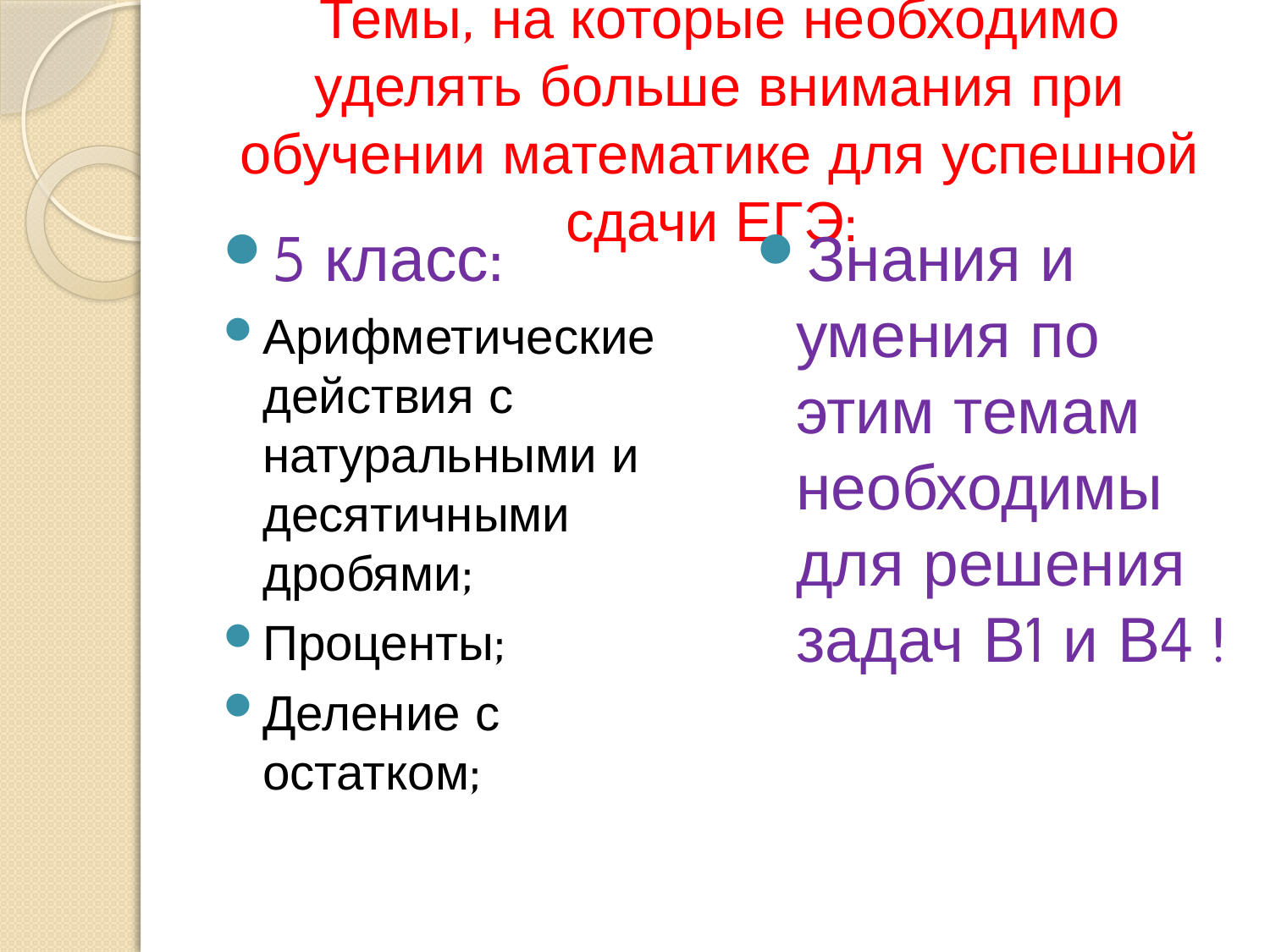

# Темы, на которые необходимо уделять больше внимания при обучении математике для успешной сдачи ЕГЭ:
5 класс:
Арифметические действия с натуральными и десятичными дробями;
Проценты;
Деление с остатком;
Знания и умения по этим темам необходимы для решения задач В1 и В4 !